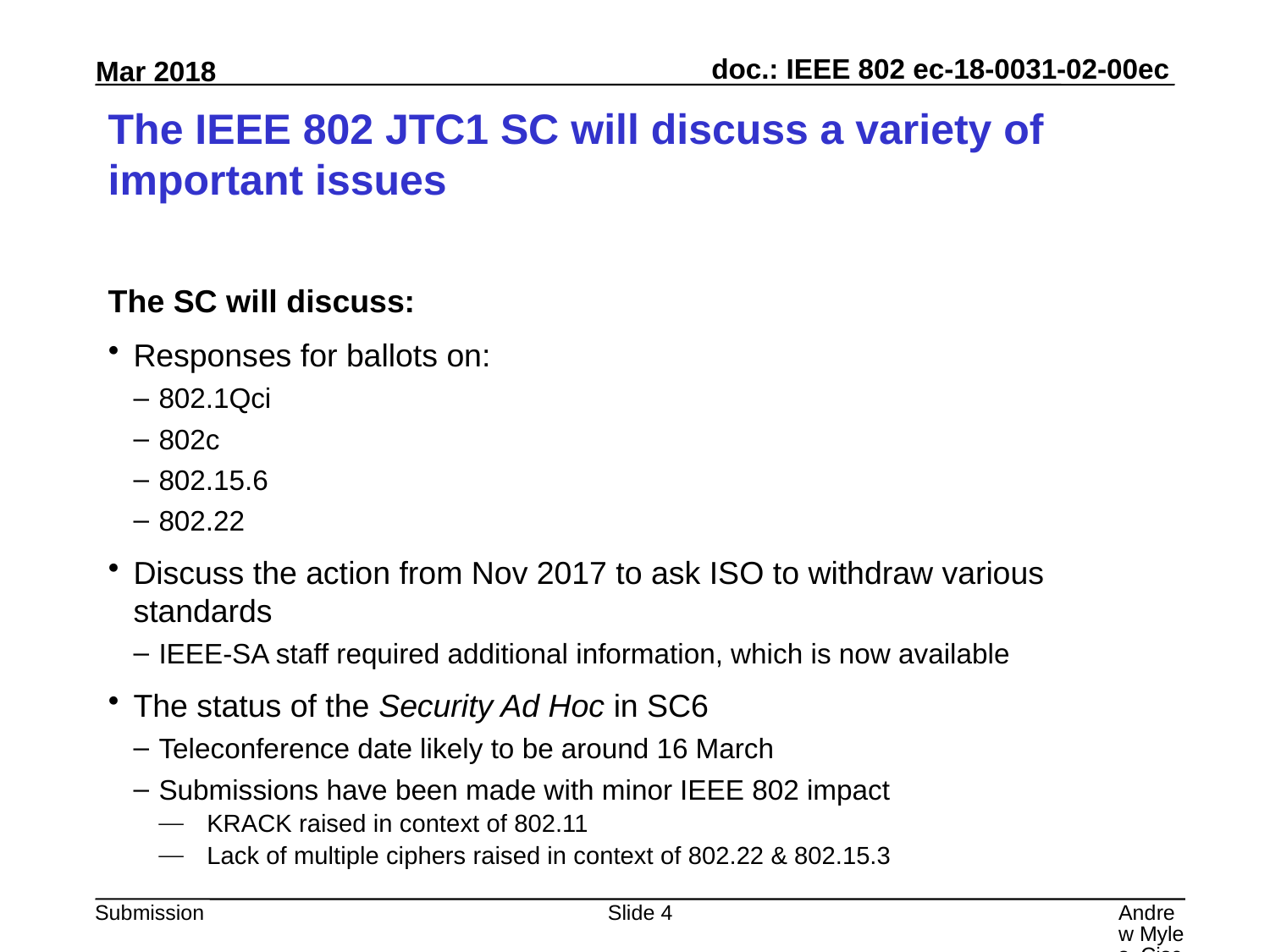

# The IEEE 802 JTC1 SC will discuss a variety of important issues
The SC will discuss:
Responses for ballots on:
802.1Qci
802c
802.15.6
802.22
Discuss the action from Nov 2017 to ask ISO to withdraw various standards
IEEE-SA staff required additional information, which is now available
The status of the Security Ad Hoc in SC6
Teleconference date likely to be around 16 March
Submissions have been made with minor IEEE 802 impact
KRACK raised in context of 802.11
Lack of multiple ciphers raised in context of 802.22 & 802.15.3
Slide 4
Andrew Myles, Cisco